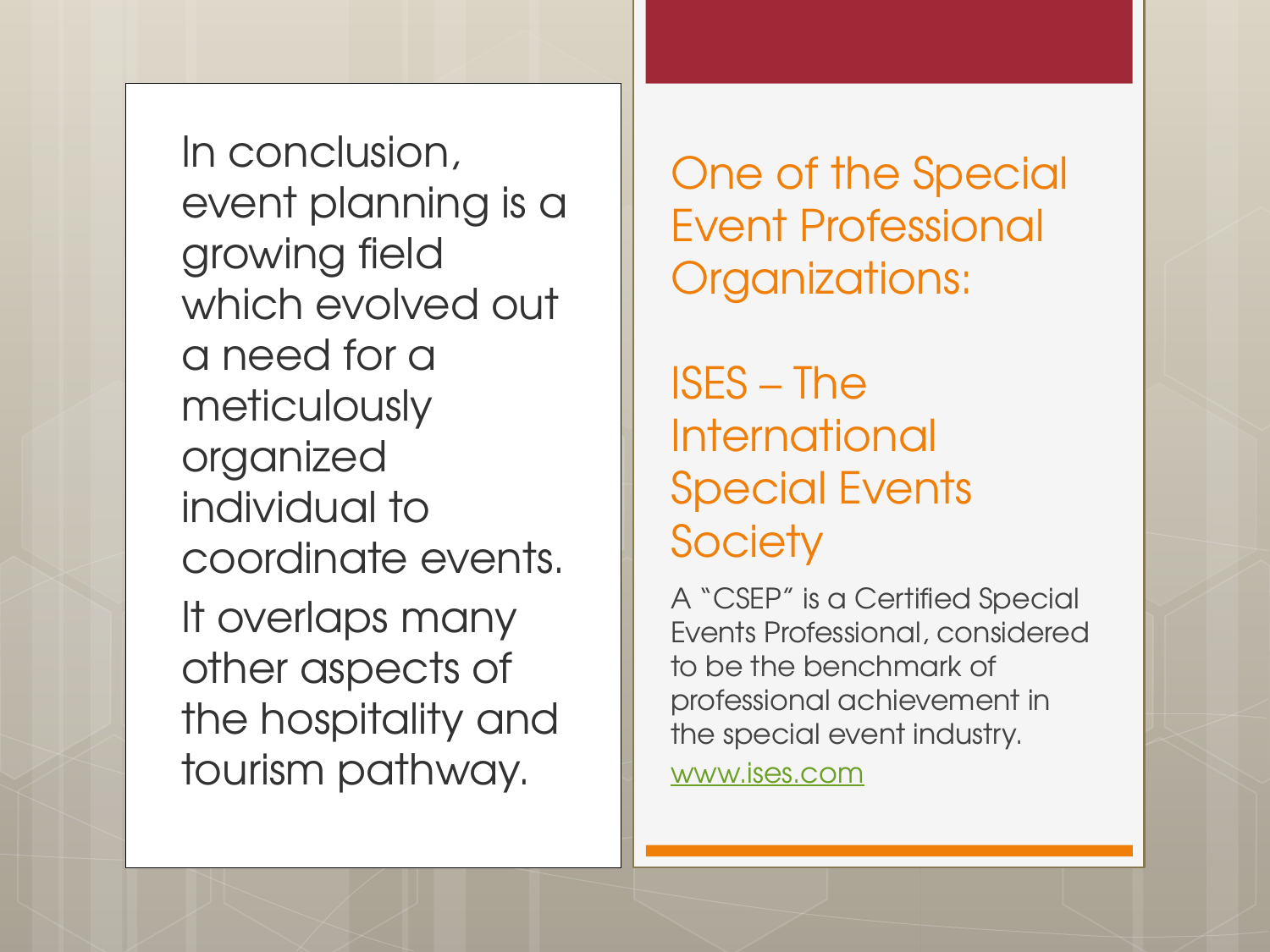

In conclusion, event planning is a growing field which evolved out a need for a meticulously organized individual to coordinate events.
It overlaps many other aspects of the hospitality and tourism pathway.
# One of the Special Event Professional Organizations: ISES – The International Special Events Society
A “CSEP” is a Certified Special Events Professional, considered to be the benchmark of professional achievement in the special event industry.
www.ises.com